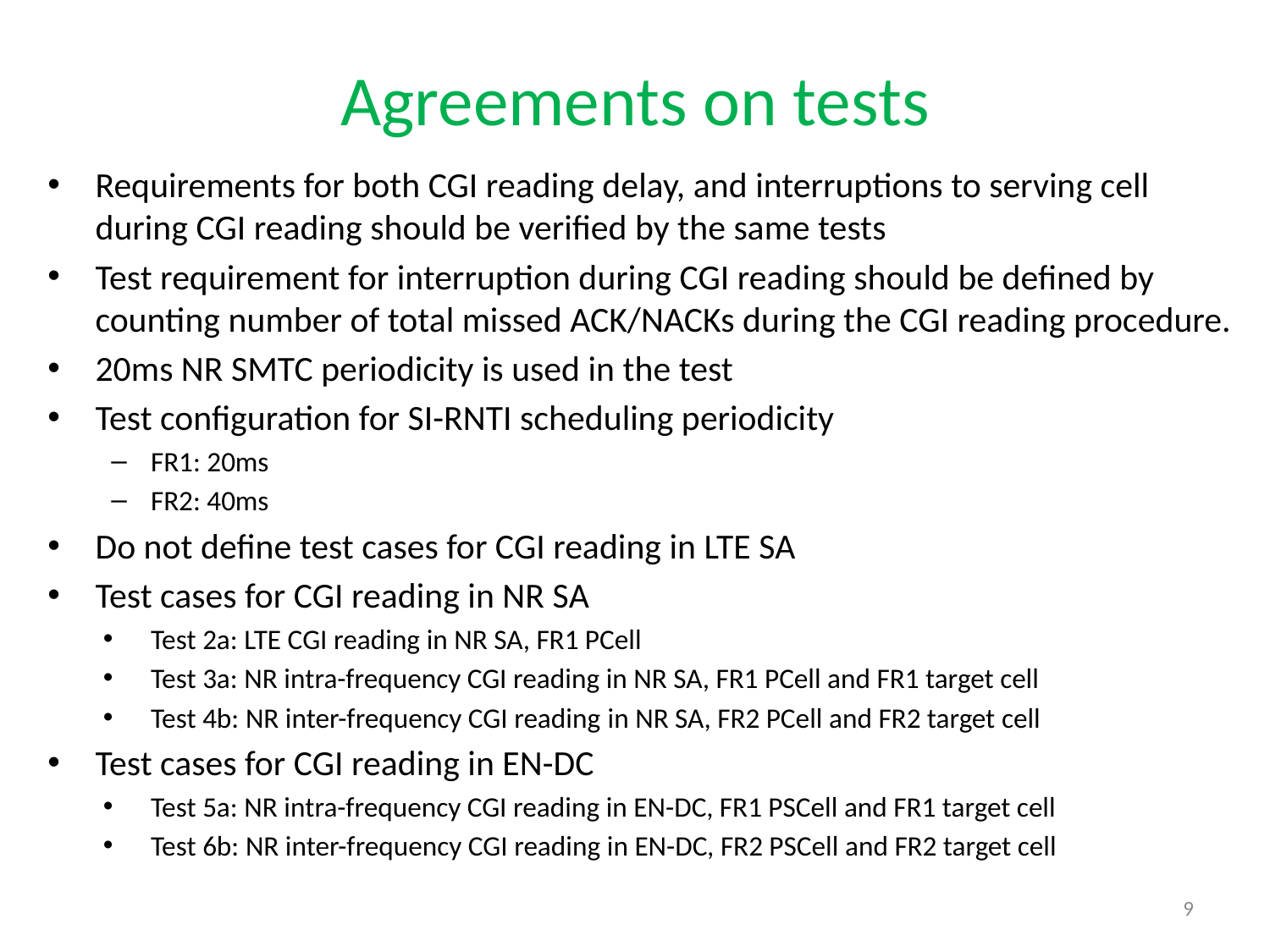

# Agreements on tests
Requirements for both CGI reading delay, and interruptions to serving cell during CGI reading should be verified by the same tests
Test requirement for interruption during CGI reading should be defined by counting number of total missed ACK/NACKs during the CGI reading procedure.
20ms NR SMTC periodicity is used in the test
Test configuration for SI-RNTI scheduling periodicity
FR1: 20ms
FR2: 40ms
Do not define test cases for CGI reading in LTE SA
Test cases for CGI reading in NR SA
Test 2a: LTE CGI reading in NR SA, FR1 PCell
Test 3a: NR intra-frequency CGI reading in NR SA, FR1 PCell and FR1 target cell
Test 4b: NR inter-frequency CGI reading in NR SA, FR2 PCell and FR2 target cell
Test cases for CGI reading in EN-DC
Test 5a: NR intra-frequency CGI reading in EN-DC, FR1 PSCell and FR1 target cell
Test 6b: NR inter-frequency CGI reading in EN-DC, FR2 PSCell and FR2 target cell

9